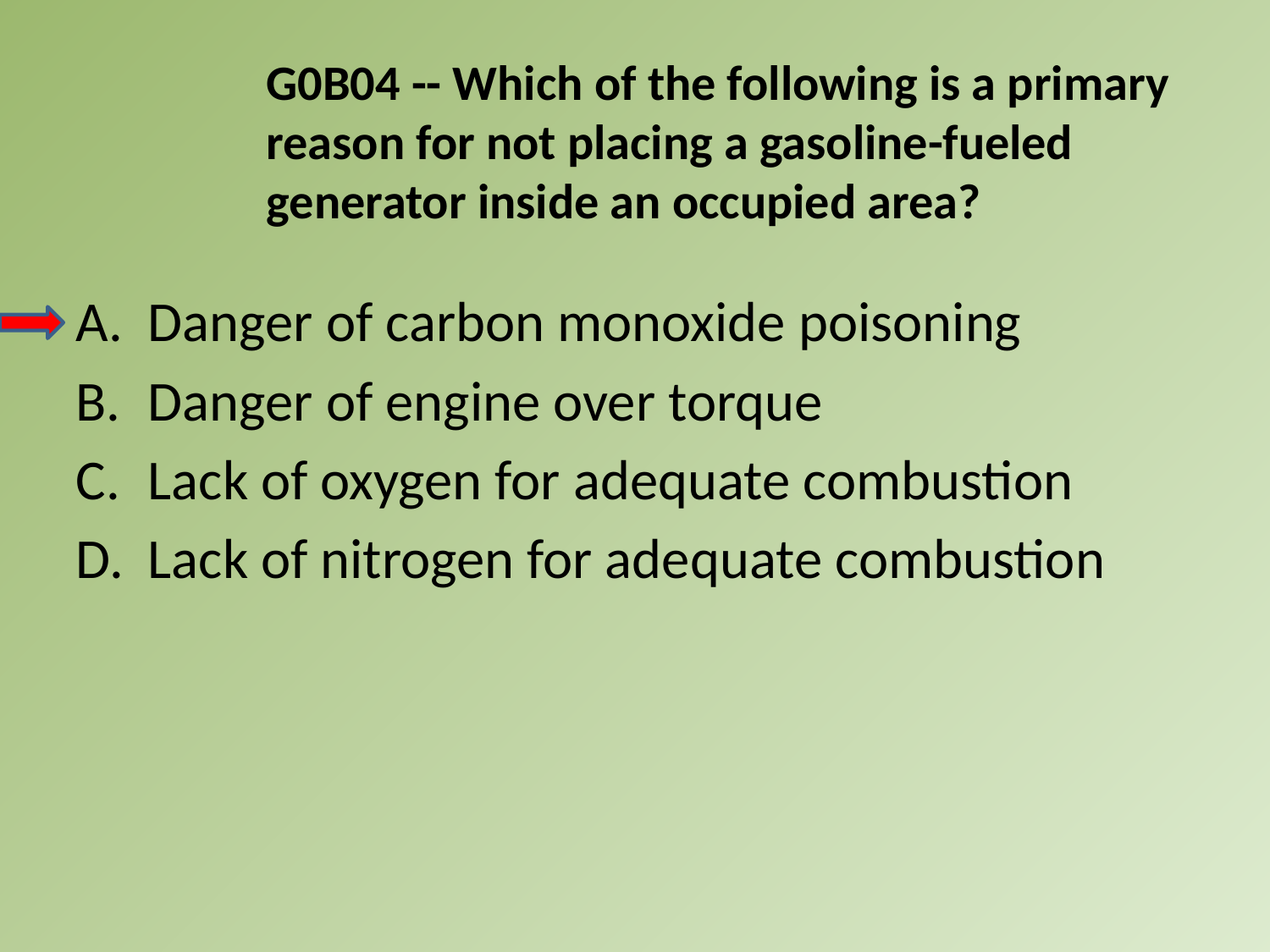

G0B04 -- Which of the following is a primary reason for not placing a gasoline-fueled generator inside an occupied area?
A.	Danger of carbon monoxide poisoning
B.	Danger of engine over torque
C.	Lack of oxygen for adequate combustion
D.	Lack of nitrogen for adequate combustion